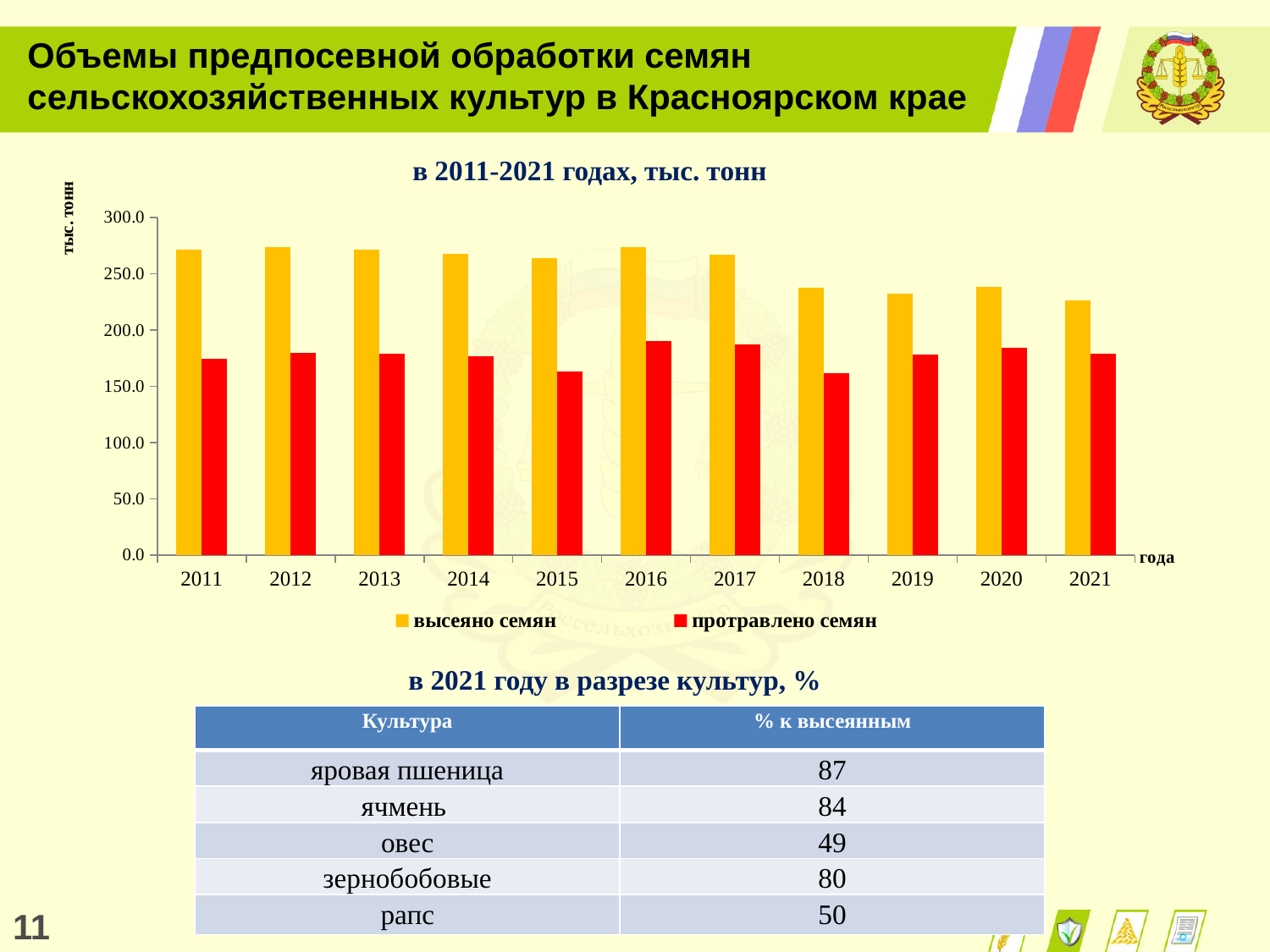

Объемы предпосевной обработки семян сельскохозяйственных культур в Красноярском крае
в 2011-2021 годах, тыс. тонн

### Chart

| Category | высеяно семян | протравлено семян |
|---|---|---|
| 2011 | 271.6 | 174.67 |
| 2012 | 273.56 | 179.82000000000053 |
| 2013 | 271.15 | 178.75 |
| 2014 | 267.38 | 176.86 |
| 2015 | 264.08 | 163.1 |
| 2016 | 273.58 | 190.42000000000004 |
| 2017 | 266.6400000000004 | 187.32000000000053 |
| 2018 | 237.76 | 161.52 |
| 2019 | 232.1 | 177.8 |
| 2020 | 238.3 | 184.1 |
| 2021 | 226.07 | 179.15 |
в 2021 году в разрезе культур, %
| Культура | % к высеянным |
| --- | --- |
| яровая пшеница | 87 |
| ячмень | 84 |
| овес | 49 |
| зернобобовые | 80 |
| рапс | 50 |
11